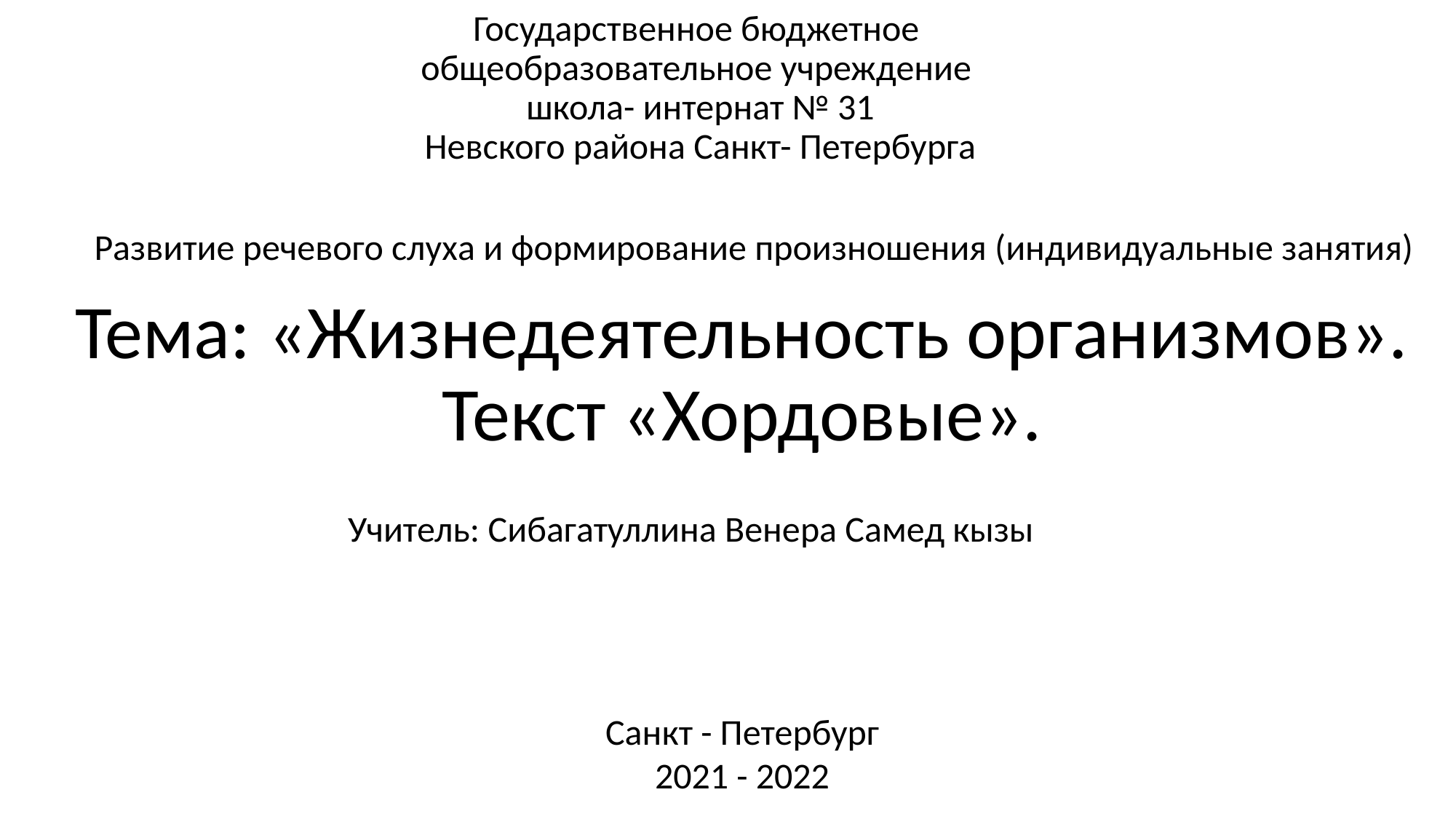

Государственное бюджетное
общеобразовательное учреждение
школа- интернат № 31
Невского района Санкт- Петербурга
Развитие речевого слуха и формирование произношения (индивидуальные занятия)
# Тема: «Жизнедеятельность организмов». Текст «Хордовые».
Учитель: Сибагатуллина Венера Самед кызы
Санкт - Петербург
2021 - 2022